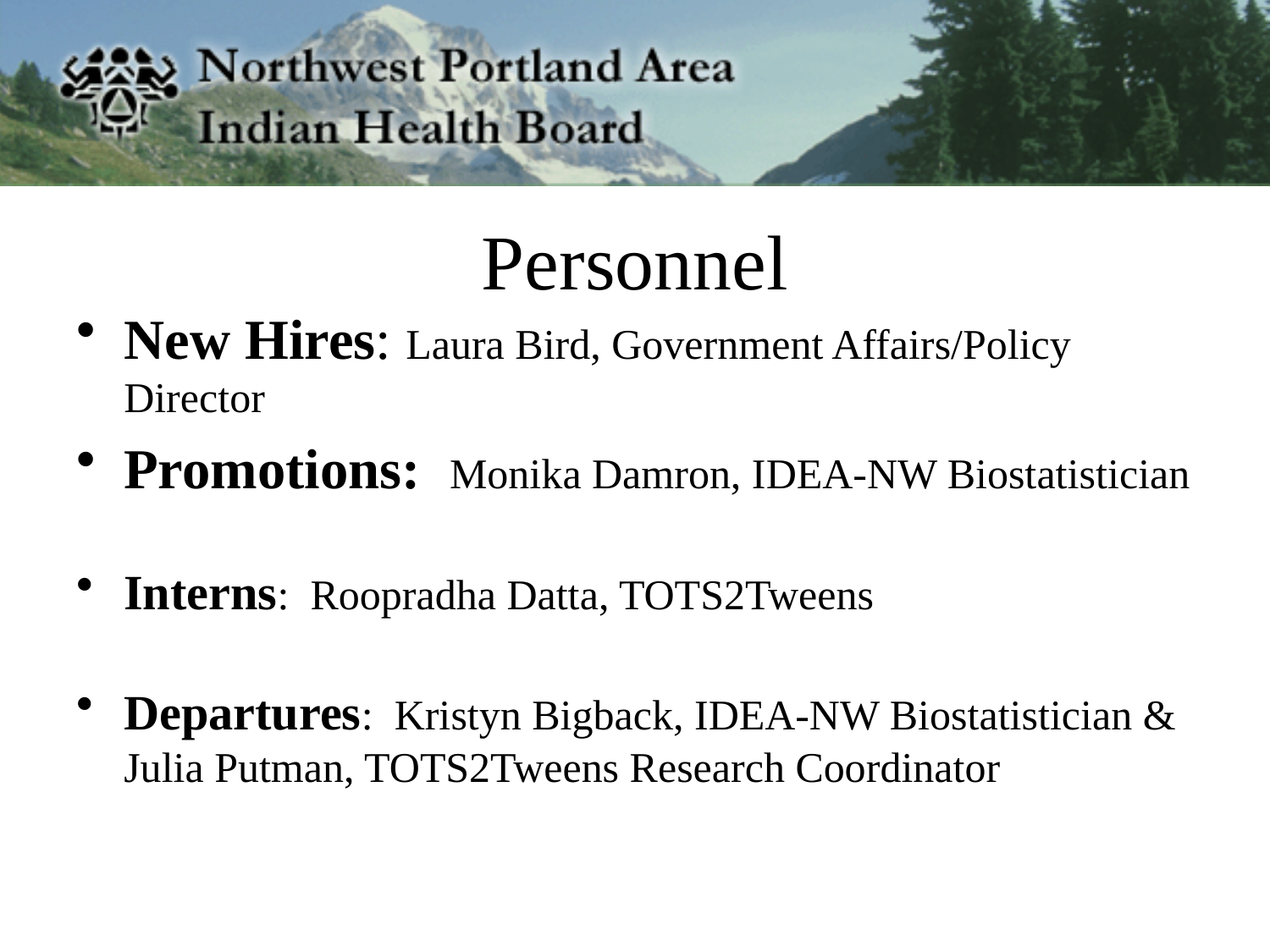

# Personnel
New Hires: Laura Bird, Government Affairs/Policy Director
Promotions:  Monika Damron, IDEA-NW Biostatistician
Interns:  Roopradha Datta, TOTS2Tweens
Departures:  Kristyn Bigback, IDEA-NW Biostatistician & Julia Putman, TOTS2Tweens Research Coordinator